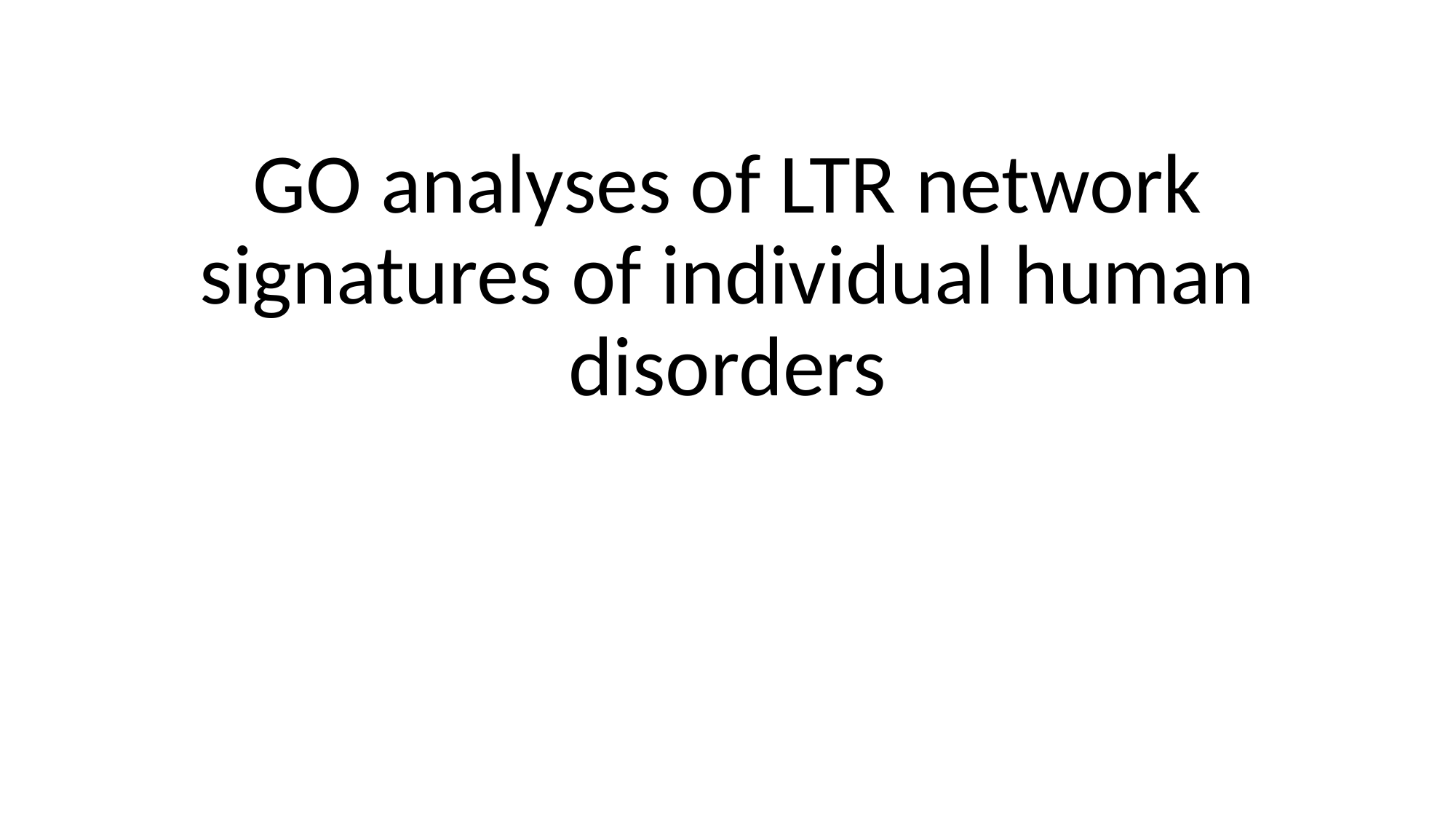

# GO analyses of LTR network signatures of individual human disorders